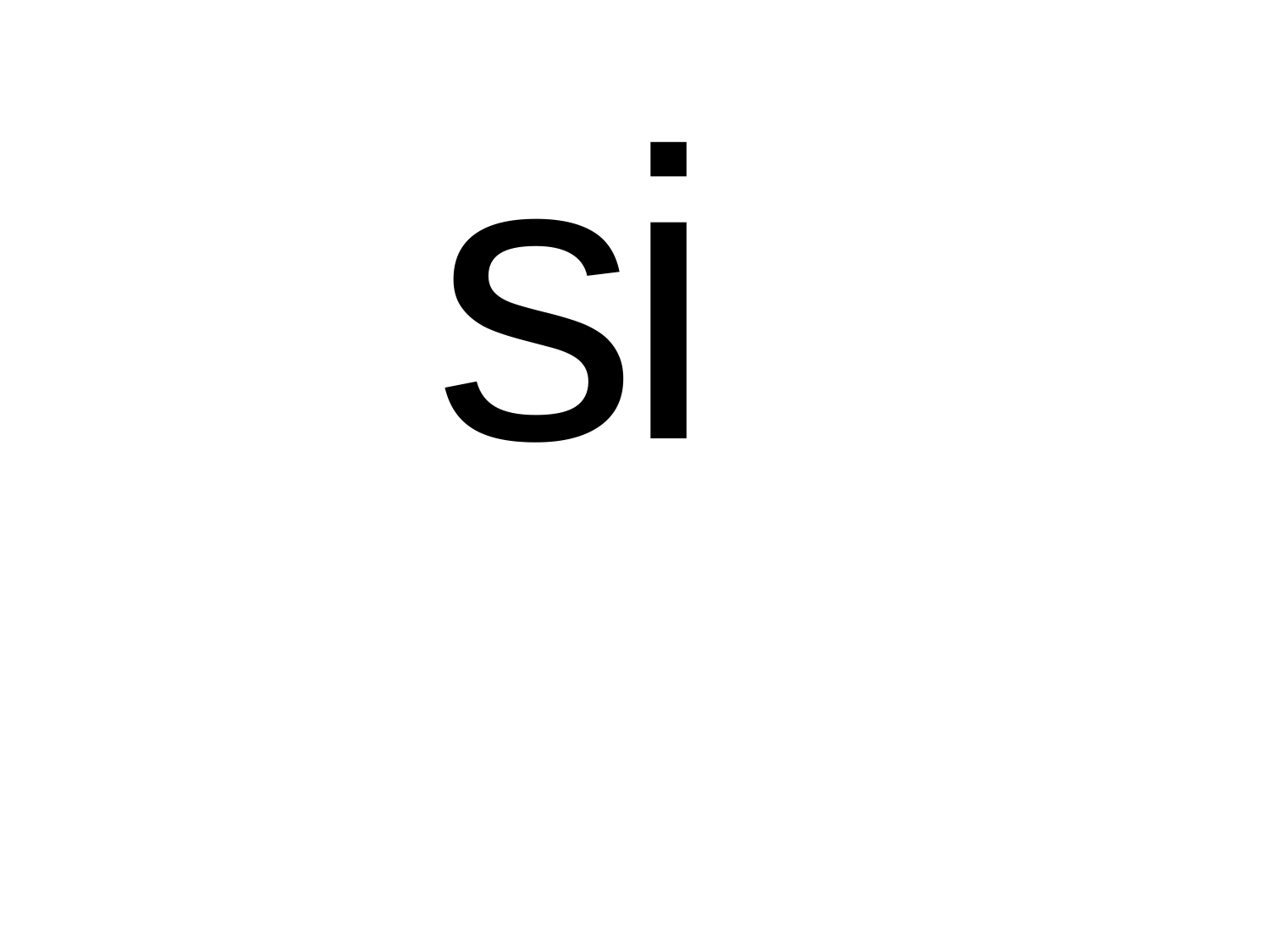

| s |
| --- |
| i |
| --- |